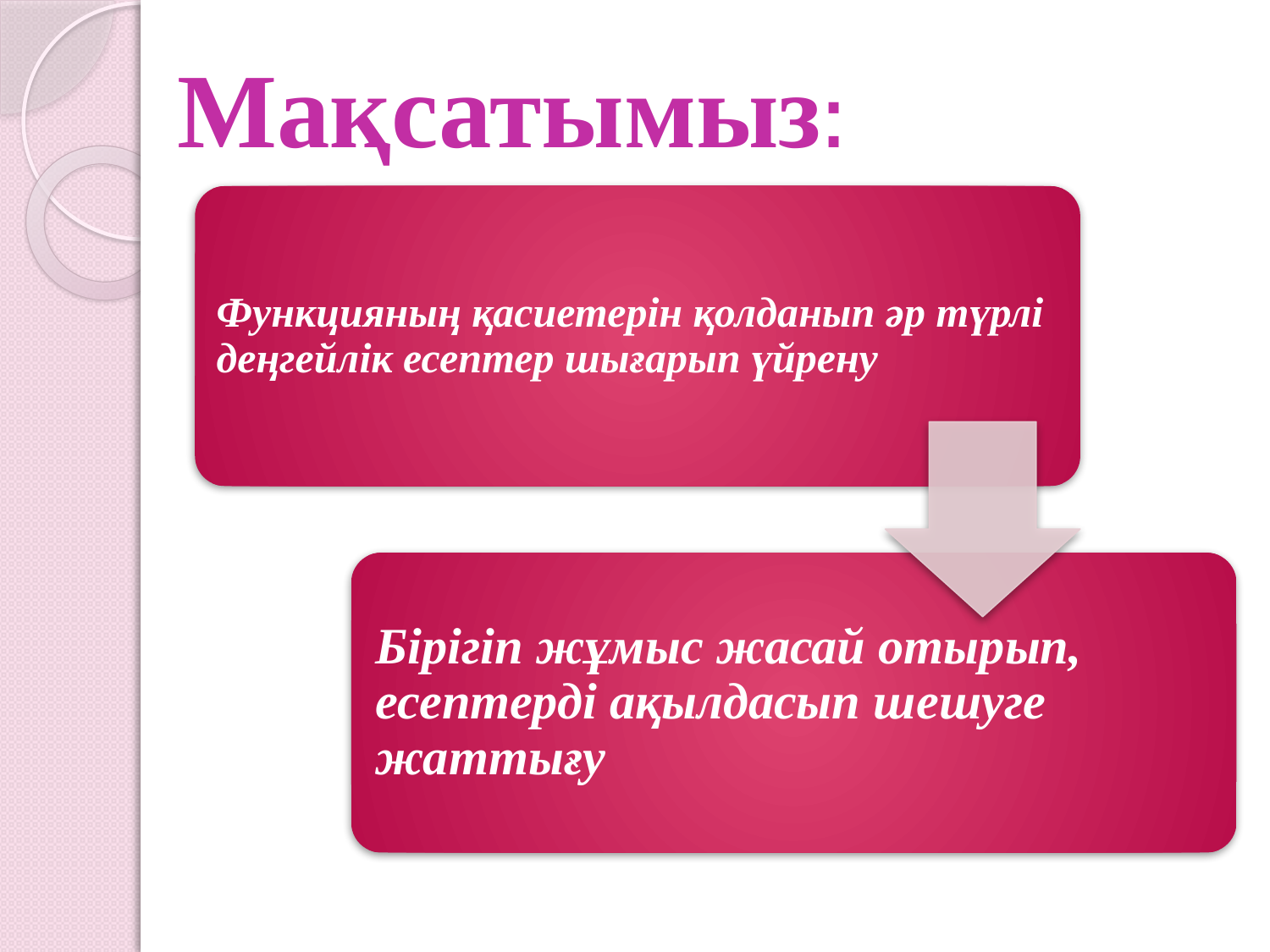

# Мақсатымыз:
Функцияның қасиетерін қолданып әр түрлі деңгейлік есептер шығарып үйрену
Бірігіп жұмыс жасай отырып, есептерді ақылдасып шешуге жаттығу